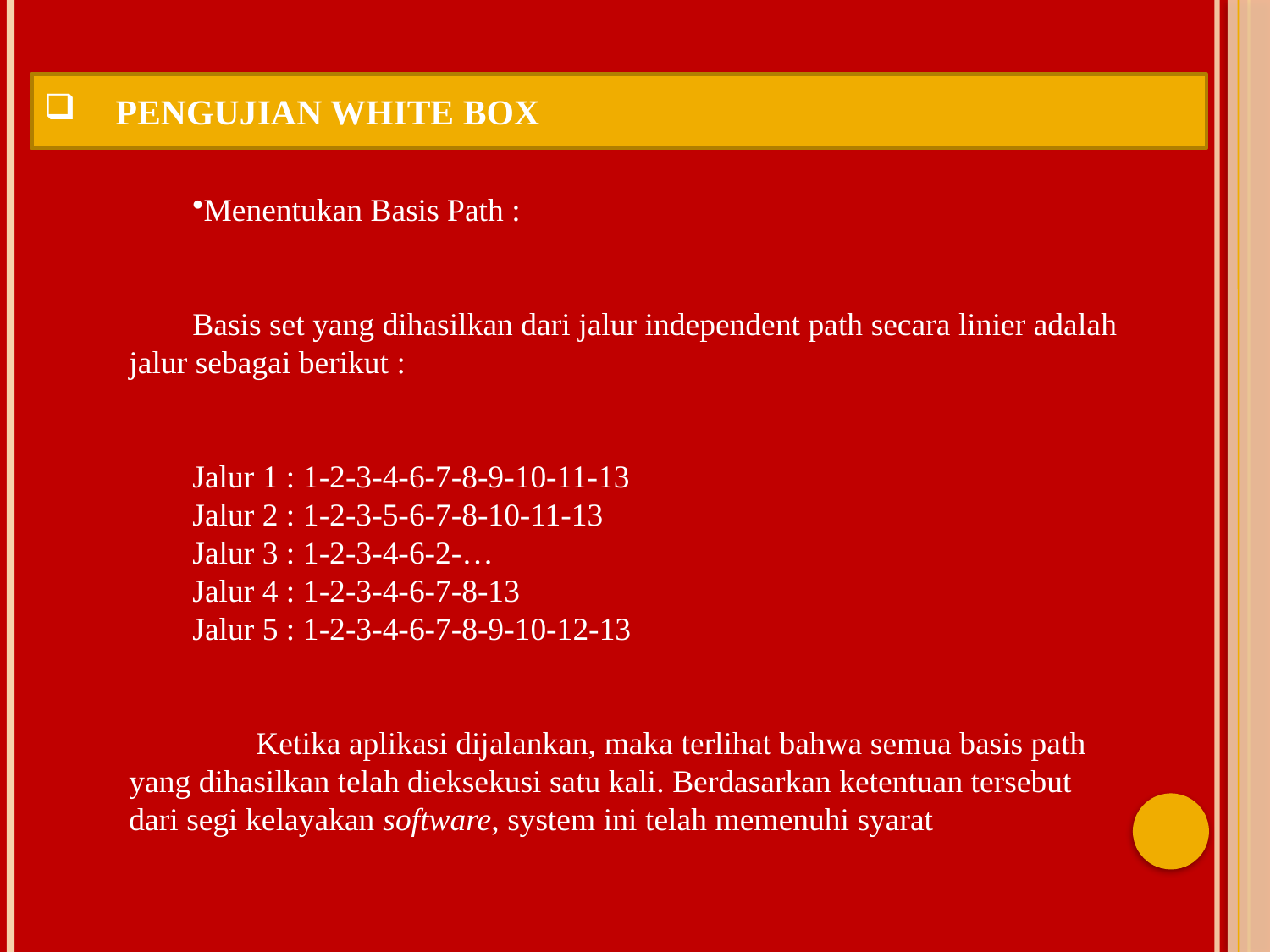

PENGUJIAN WHITE BOX

Menentukan Basis Path :

Basis set yang dihasilkan dari jalur independent path secara linier adalah jalur sebagai berikut :

Jalur 1 : 1-2-3-4-6-7-8-9-10-11-13
Jalur 2 : 1-2-3-5-6-7-8-10-11-13
Jalur 3 : 1-2-3-4-6-2-…
Jalur 4 : 1-2-3-4-6-7-8-13
Jalur 5 : 1-2-3-4-6-7-8-9-10-12-13

	Ketika aplikasi dijalankan, maka terlihat bahwa semua basis path yang dihasilkan telah dieksekusi satu kali. Berdasarkan ketentuan tersebut dari segi kelayakan software, system ini telah memenuhi syarat